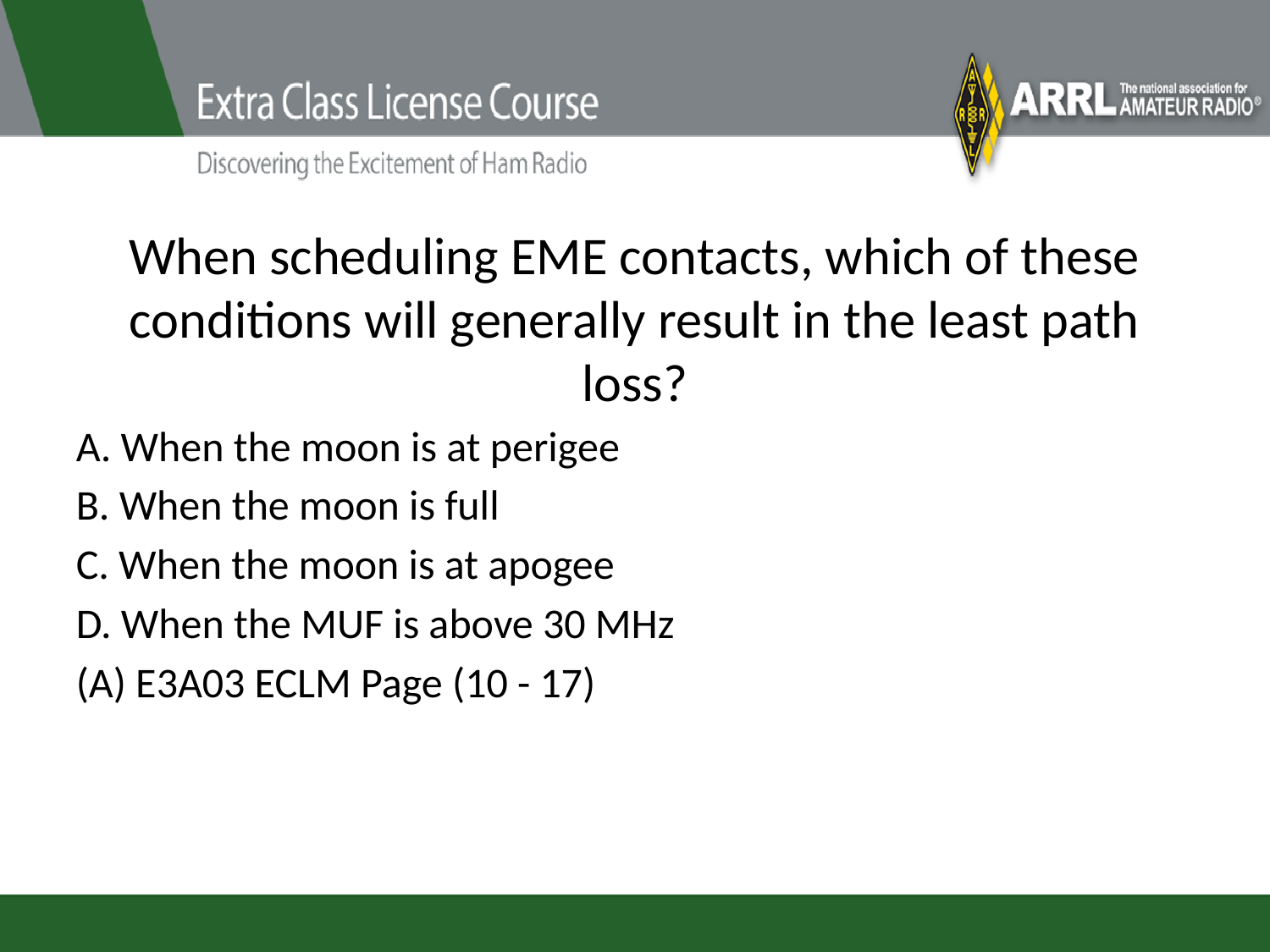

# When scheduling EME contacts, which of these conditions will generally result in the least path loss?
A. When the moon is at perigee
B. When the moon is full
C. When the moon is at apogee
D. When the MUF is above 30 MHz
(A) E3A03 ECLM Page (10 - 17)